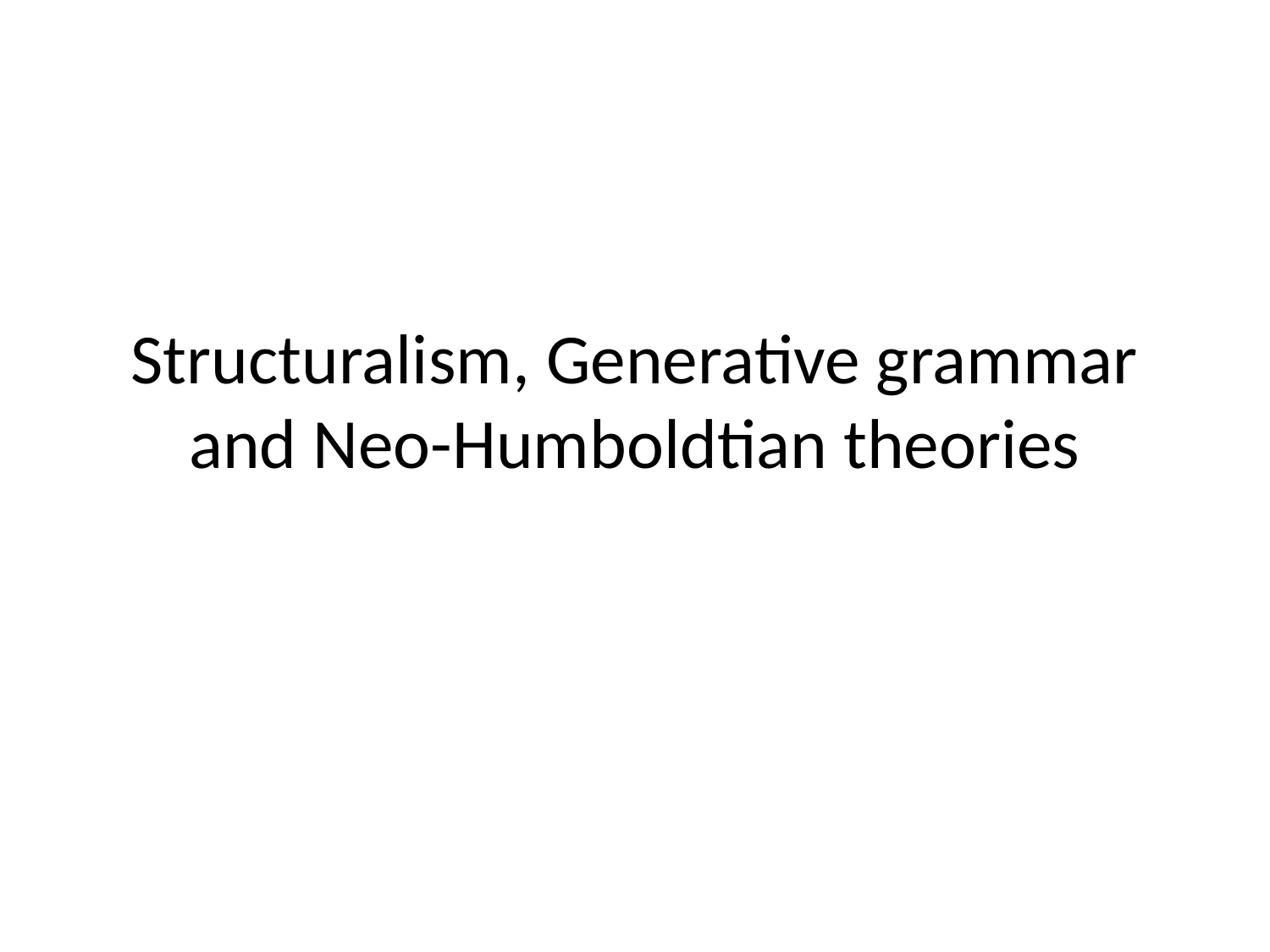

# Structuralism, Generative grammar and Neo-Humboldtian theories